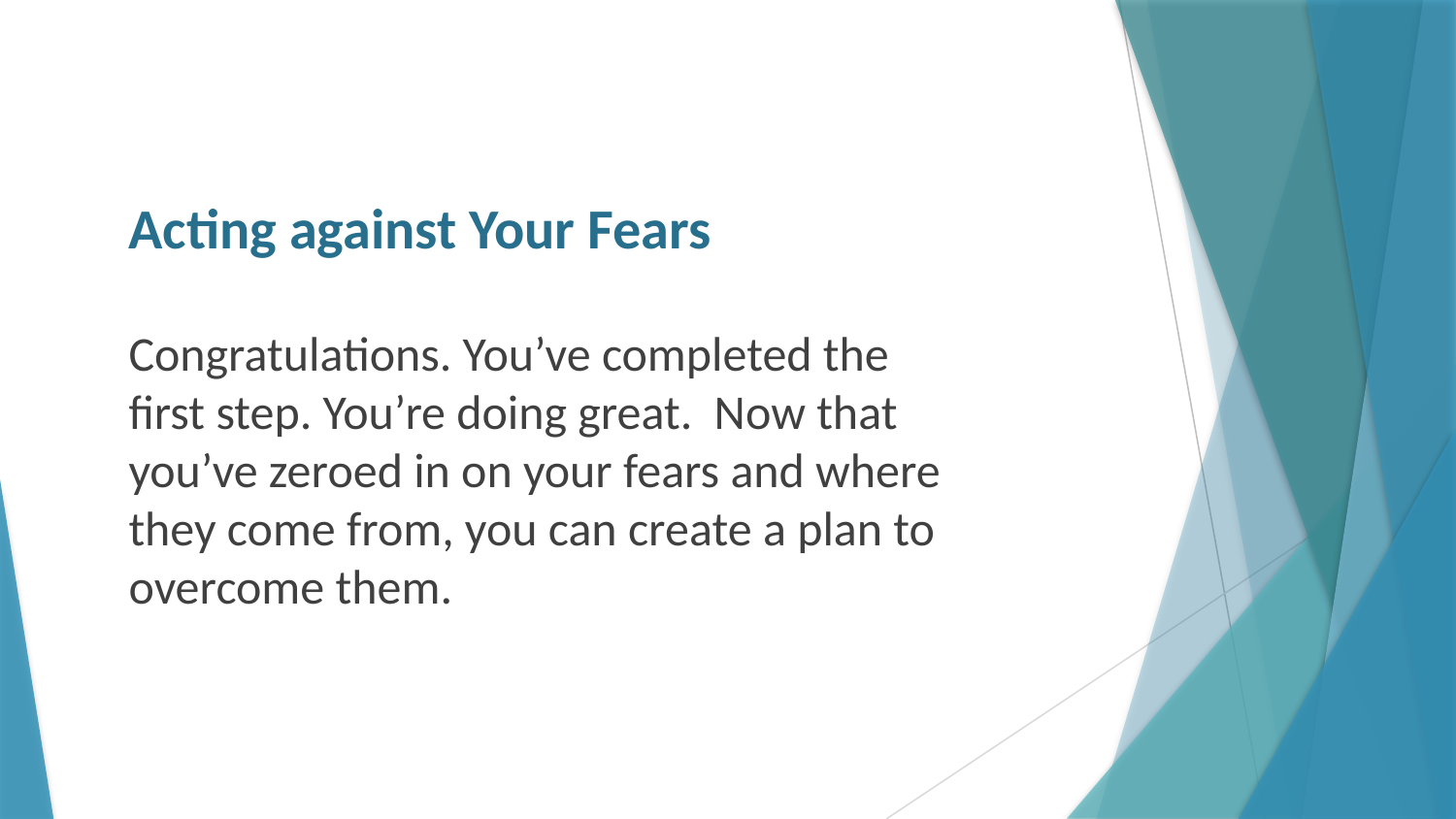

# Acting against Your Fears
Congratulations. You’ve completed the first step. You’re doing great.  Now that you’ve zeroed in on your fears and where they come from, you can create a plan to overcome them.